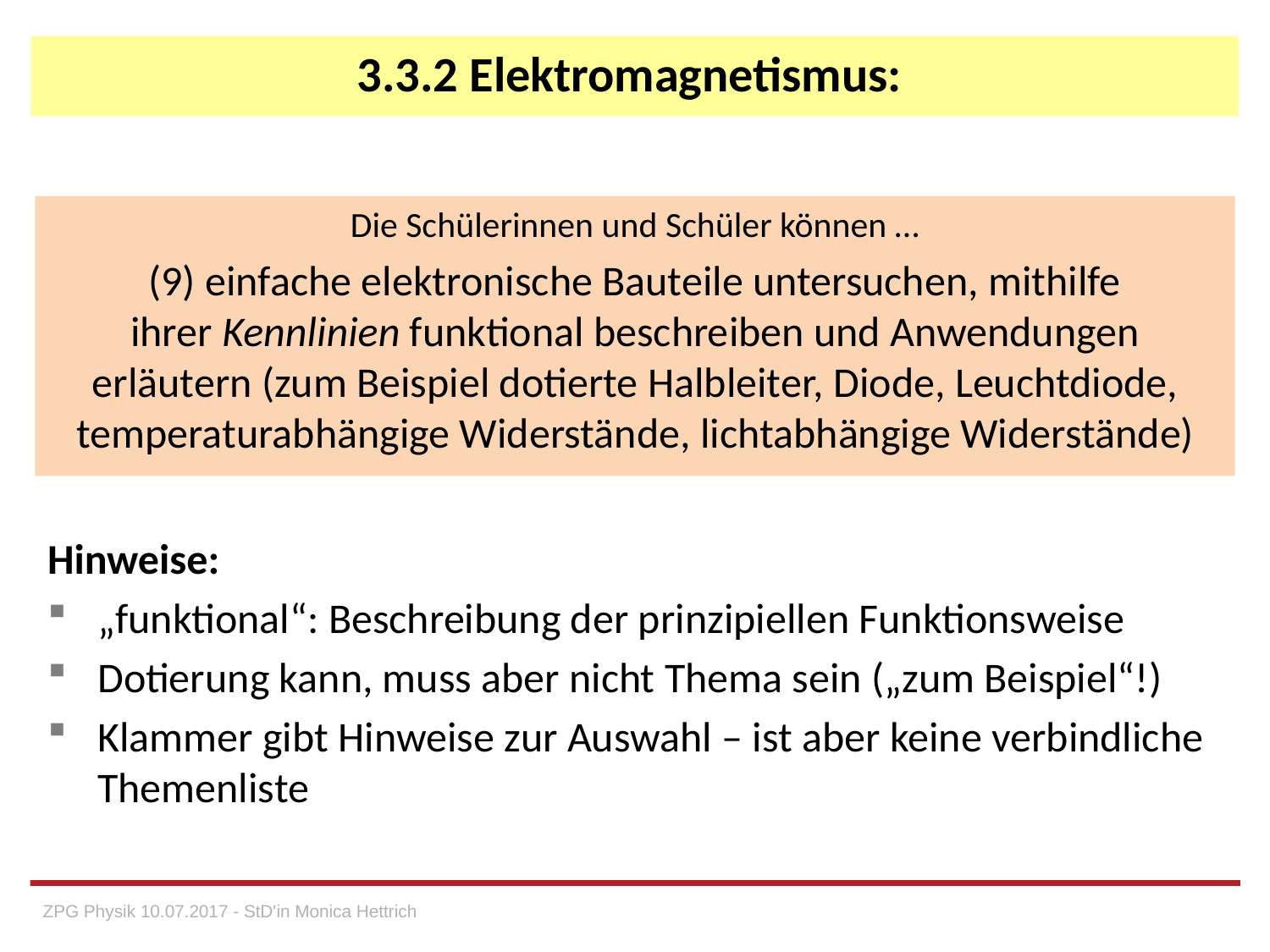

# 3.3.2 Elektromagnetismus:
Die Schülerinnen und Schüler können …
(9) einfache elektronische Bauteile untersuchen, mithilfe ihrer Kennlinien funktional beschreiben und Anwendungen erläutern (zum Beispiel dotierte Halbleiter, Diode, Leuchtdiode, temperaturabhängige Widerstände, lichtabhängige Widerstände)
Hinweise:
„funktional“: Beschreibung der prinzipiellen Funktionsweise
Dotierung kann, muss aber nicht Thema sein („zum Beispiel“!)
Klammer gibt Hinweise zur Auswahl – ist aber keine verbindliche Themenliste
ZPG Physik 10.07.2017 - StD'in Monica Hettrich